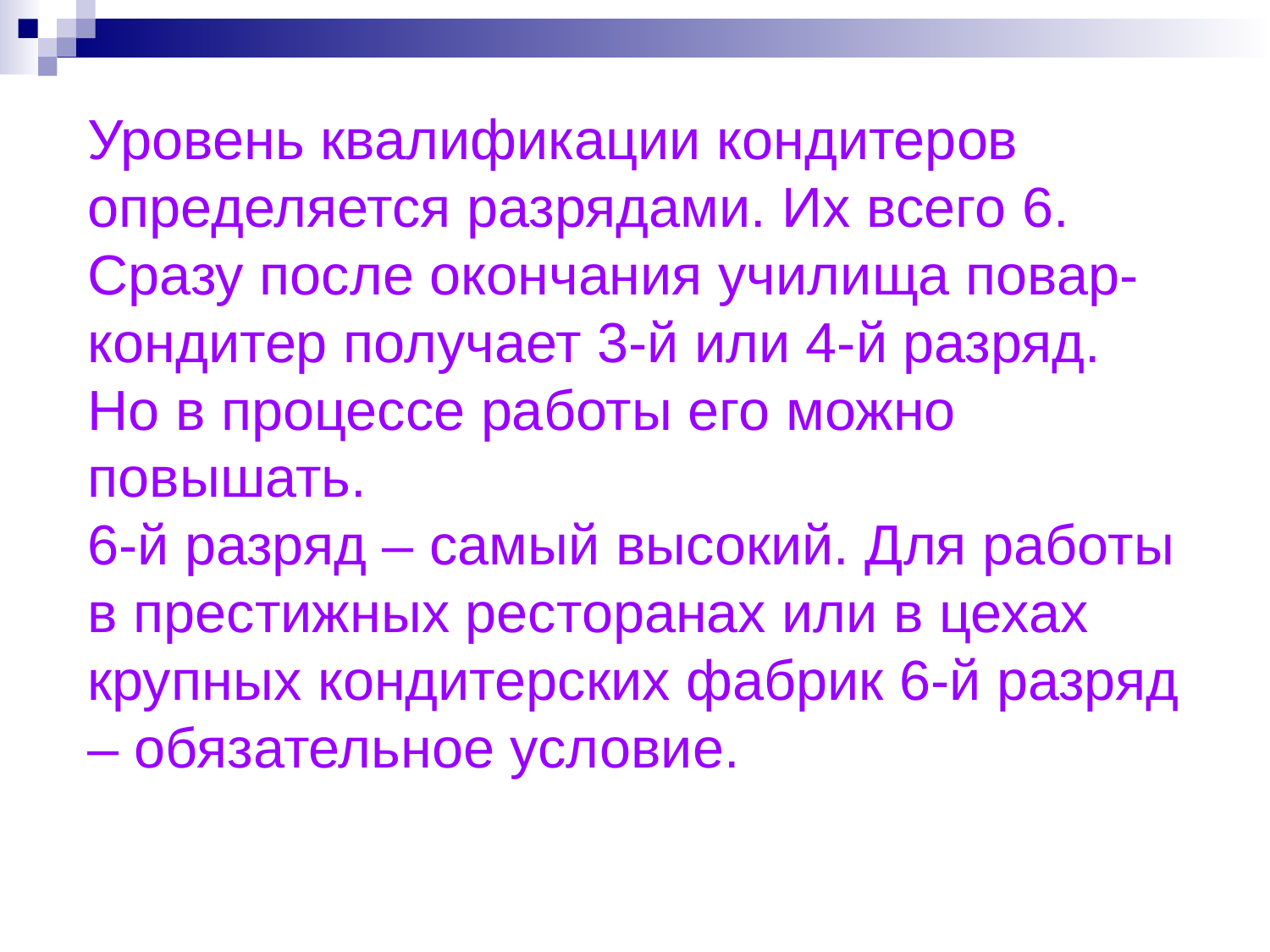

# Уровень квалификации кондитеров определяется разрядами. Их всего 6. Сразу после окончания училища повар-кондитер получает 3-й или 4-й разряд. Но в процессе работы его можно повышать. 6-й разряд – самый высокий. Для работы в престижных ресторанах или в цехах крупных кондитерских фабрик 6-й разряд – обязательное условие.